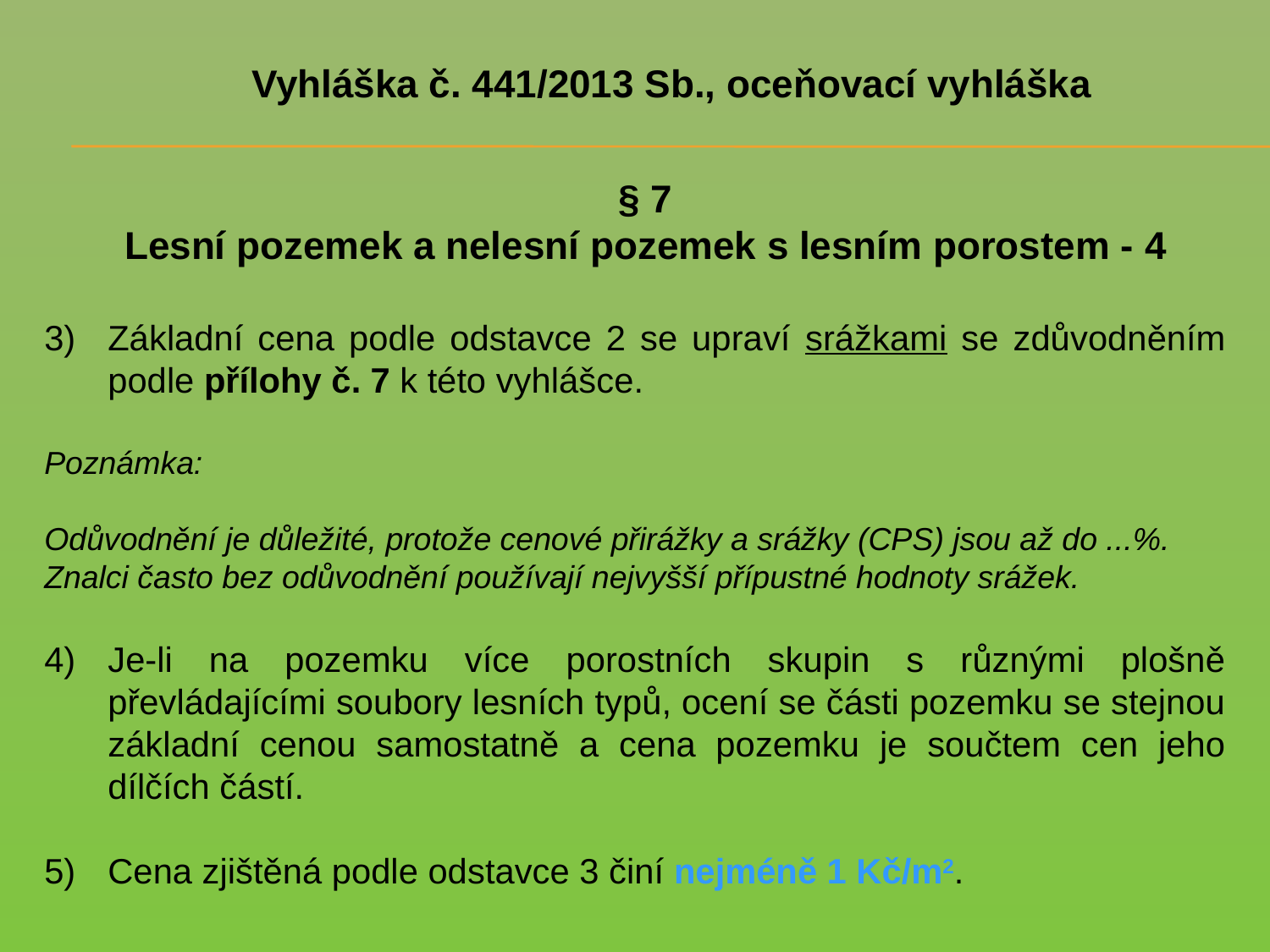

# Vyhláška č. 441/2013 Sb., oceňovací vyhláška
§ 7
Lesní pozemek a nelesní pozemek s lesním porostem - 4
Základní cena podle odstavce 2 se upraví srážkami se zdůvodněním podle přílohy č. 7 k této vyhlášce.

Poznámka:

Odůvodnění je důležité, protože cenové přirážky a srážky (CPS) jsou až do ...%.
Znalci často bez odůvodnění používají nejvyšší přípustné hodnoty srážek.

Je-li na pozemku více porostních skupin s různými plošně převládajícími soubory lesních typů, ocení se části pozemku se stejnou základní cenou samostatně a cena pozemku je součtem cen jeho dílčích částí.

Cena zjištěná podle odstavce 3 činí nejméně 1 Kč/m2.